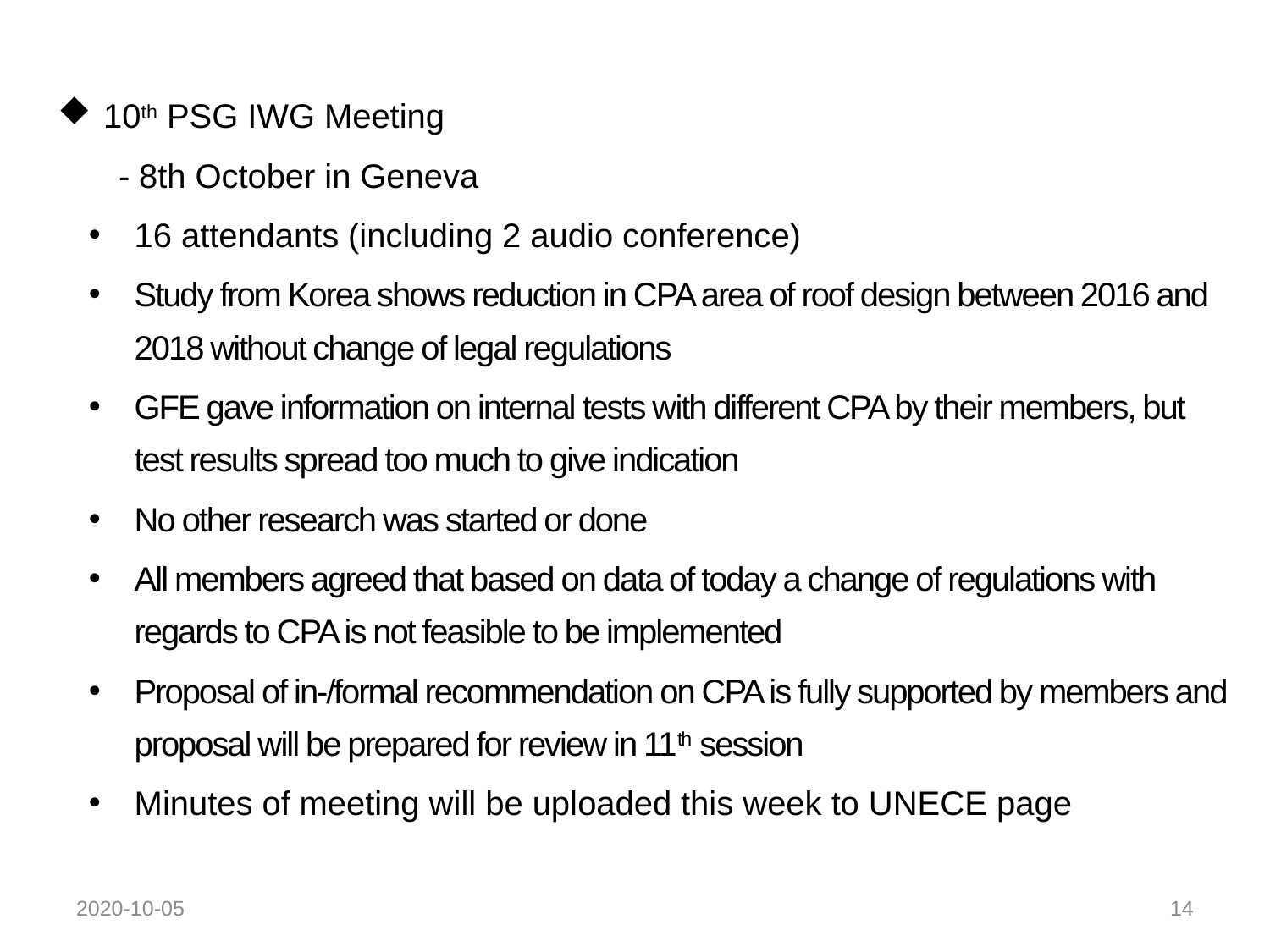

10th PSG IWG Meeting
- 8th October in Geneva
16 attendants (including 2 audio conference)
Study from Korea shows reduction in CPA area of roof design between 2016 and 2018 without change of legal regulations
GFE gave information on internal tests with different CPA by their members, but test results spread too much to give indication
No other research was started or done
All members agreed that based on data of today a change of regulations with regards to CPA is not feasible to be implemented
Proposal of in-/formal recommendation on CPA is fully supported by members and proposal will be prepared for review in 11th session
Minutes of meeting will be uploaded this week to UNECE page
2020-10-05
14